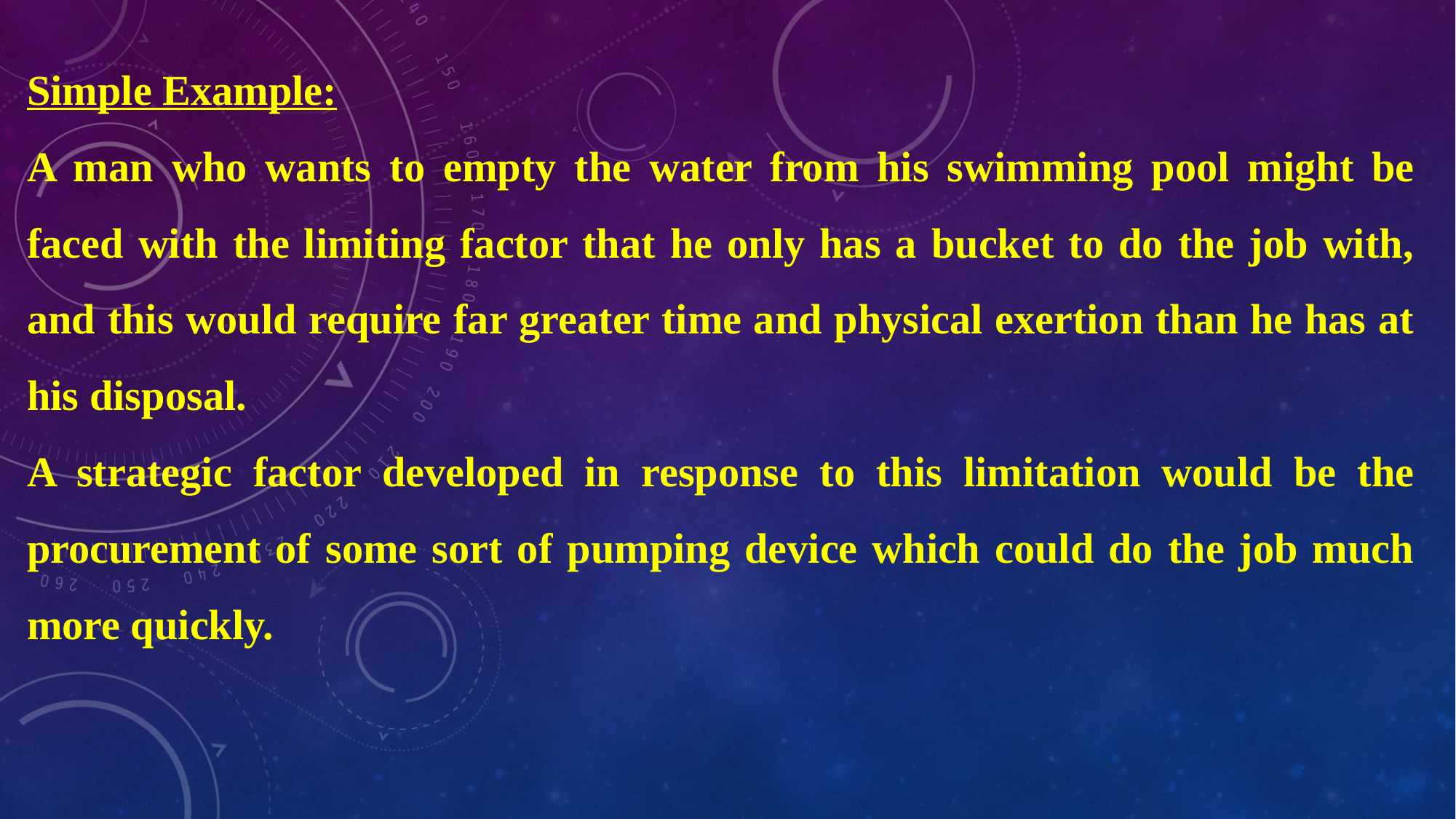

Simple Example:
A man who wants to empty the water from his swimming pool might be faced with the limiting factor that he only has a bucket to do the job with, and this would require far greater time and physical exertion than he has at his disposal.
A strategic factor developed in response to this limitation would be the procurement of some sort of pumping device which could do the job much more quickly.